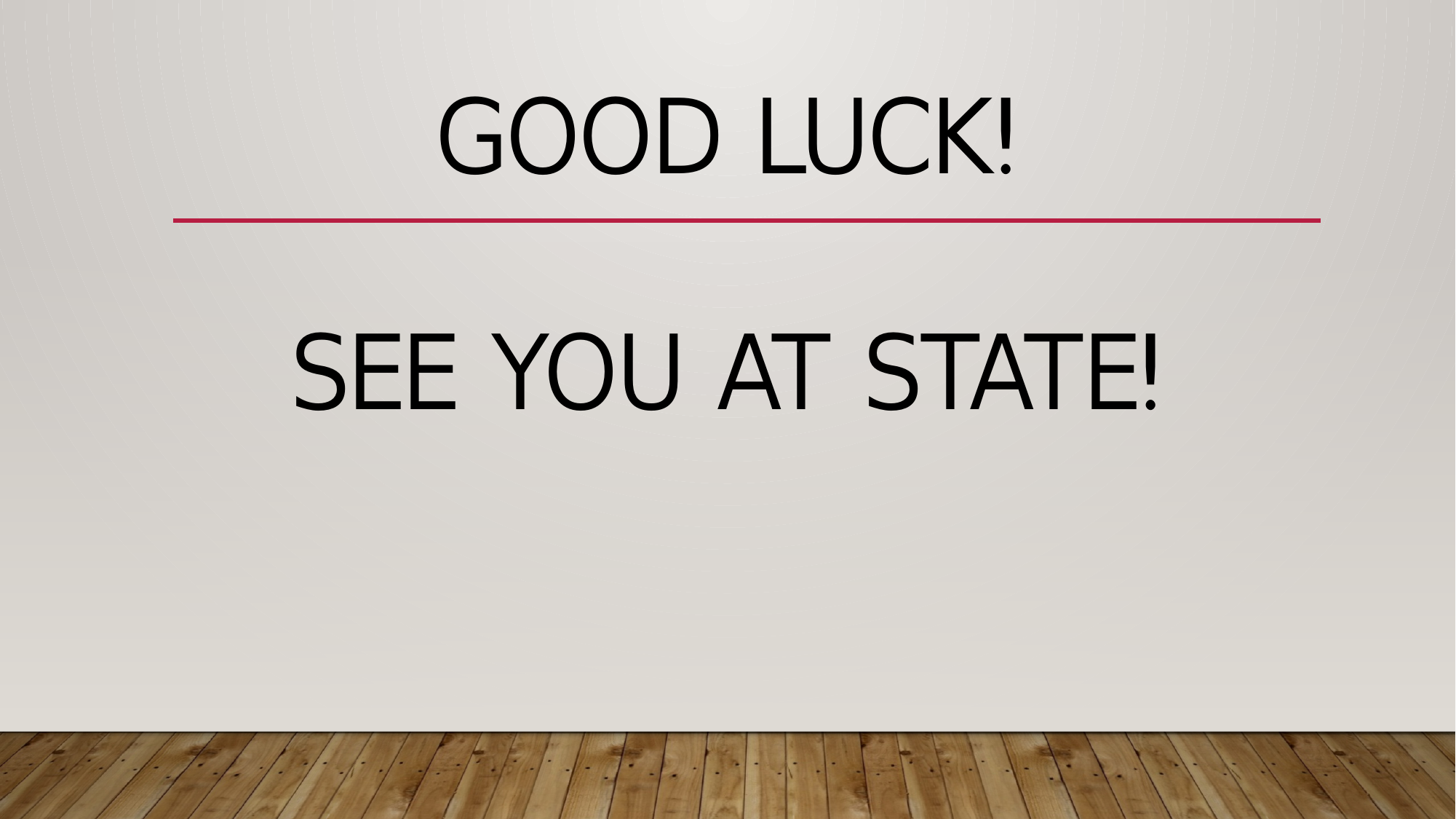

# Good luck! See you at state!